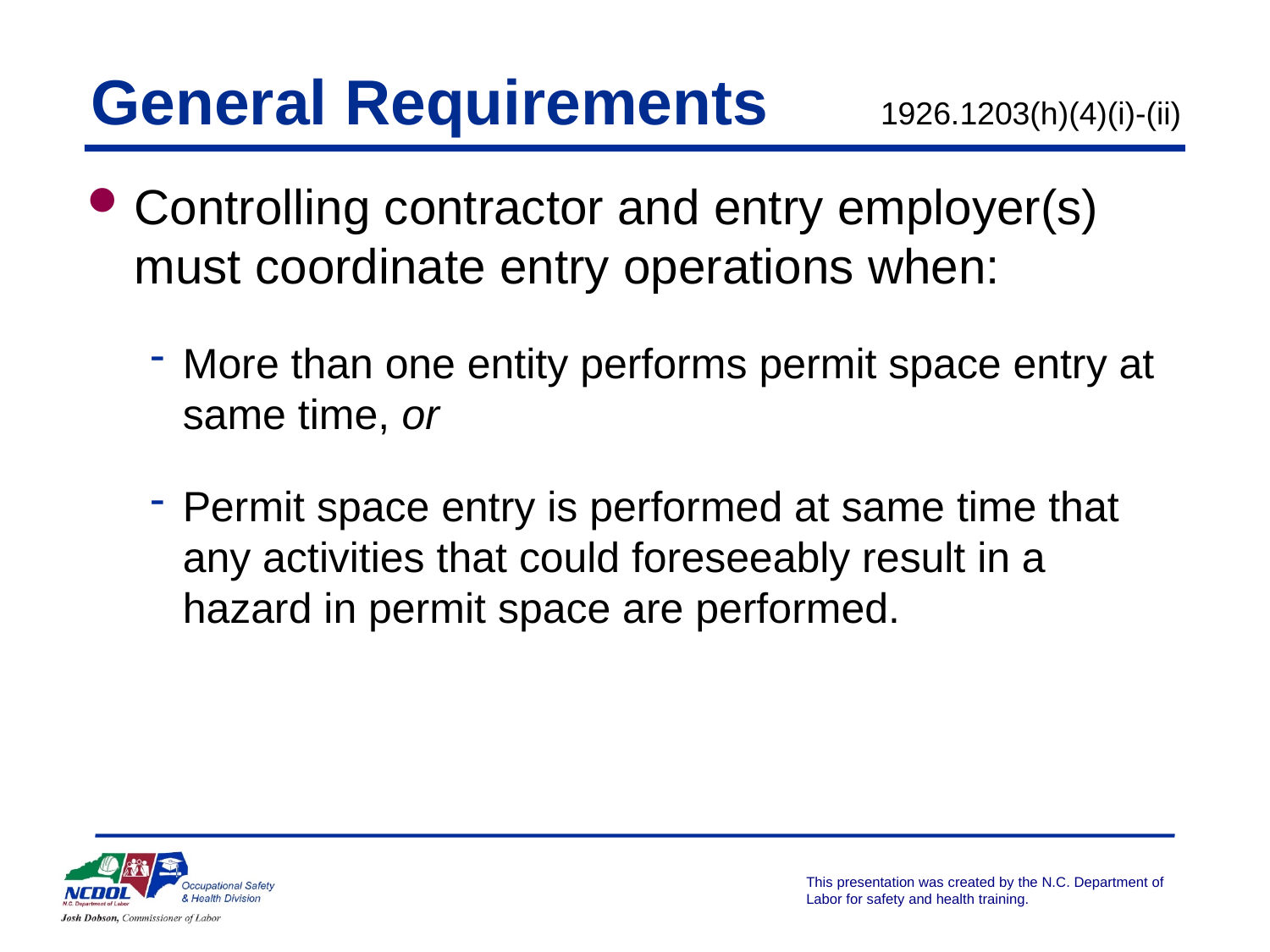

# General Requirements
1926.1203(h)(4)(i)-(ii)

Controlling contractor and entry employer(s) must coordinate entry operations when:

More than one entity performs permit space entry at same time, or

Permit space entry is performed at same time that any activities that could foreseeably result in a hazard in permit space are performed.